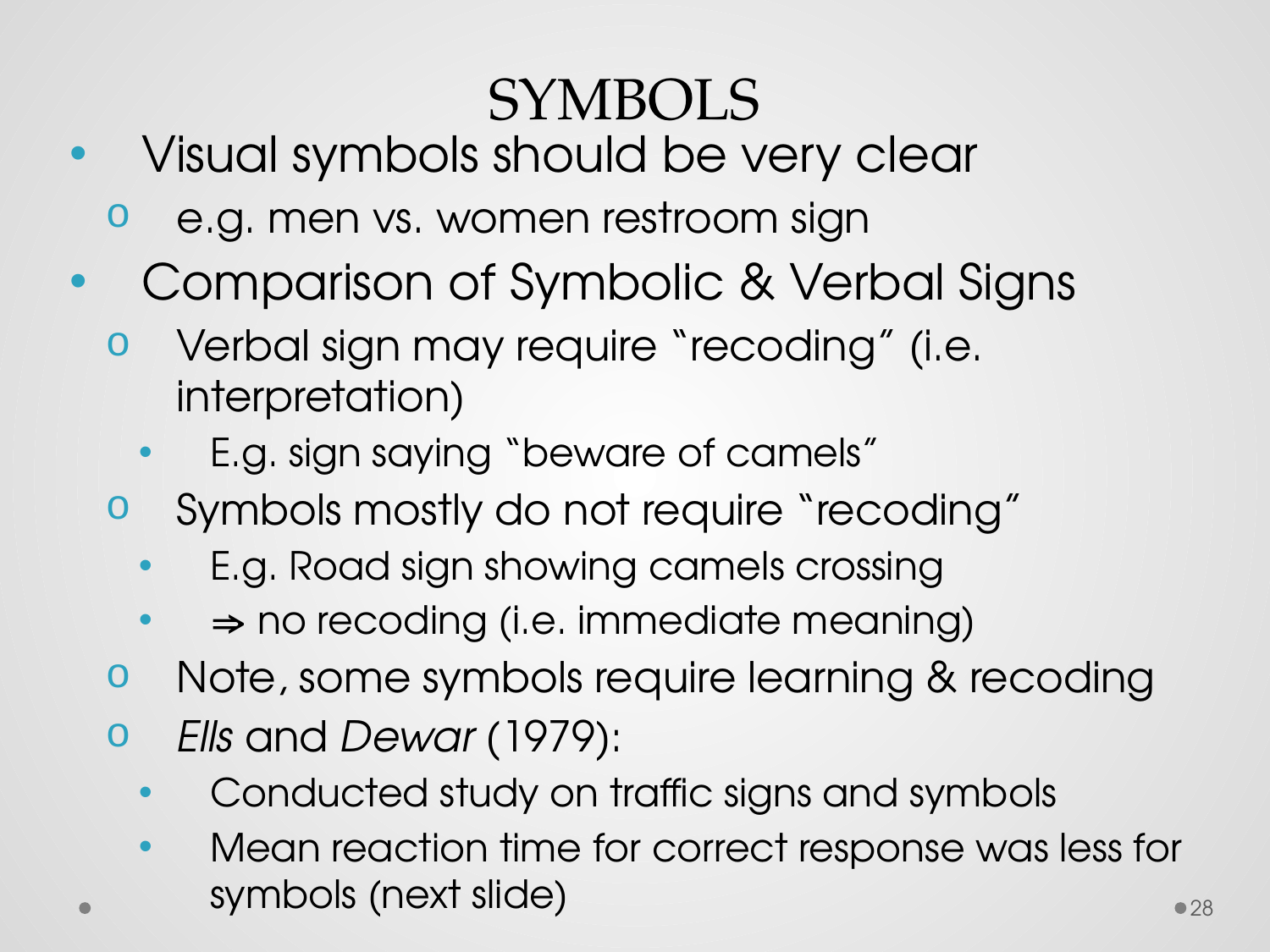

# SYMBOLS

Visual symbols should be very clear
e.g. men vs. women restroom sign
Comparison of Symbolic & Verbal Signs
Verbal sign may require “recoding” (i.e. interpretation)
E.g. sign saying “beware of camels”
Symbols mostly do not require “recoding”
E.g. Road sign showing camels crossing
⇒ no recoding (i.e. immediate meaning)
Note, some symbols require learning & recoding
Ells and Dewar (1979):
Conducted study on traffic signs and symbols
Mean reaction time for correct response was less for symbols (next slide)
28